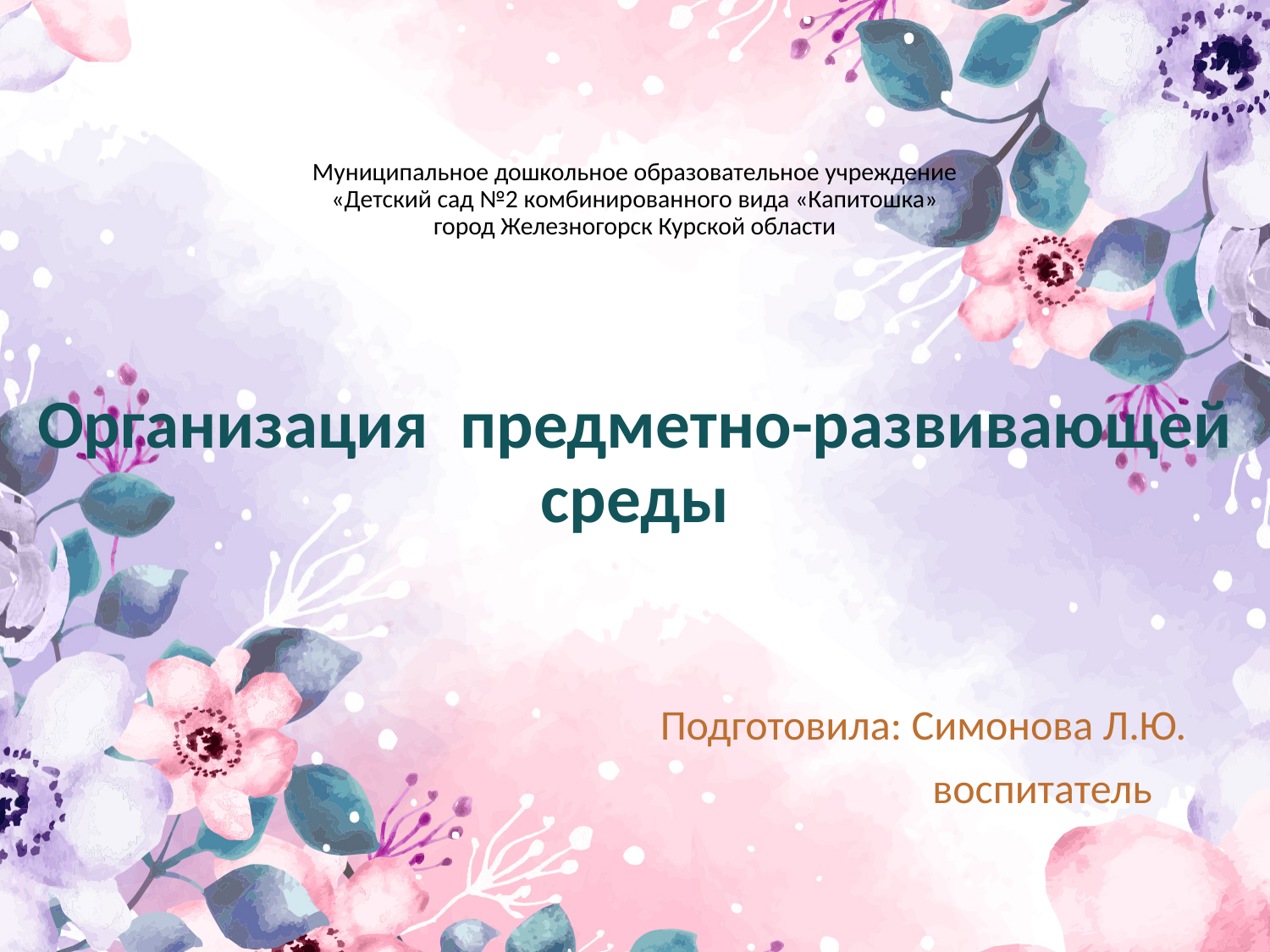

# Муниципальное дошкольное образовательное учреждение «Детский сад №2 комбинированного вида «Капитошка» город Железногорск Курской области Организация  предметно-развивающей среды
Подготовила: Симонова Л.Ю.
                         воспитатель